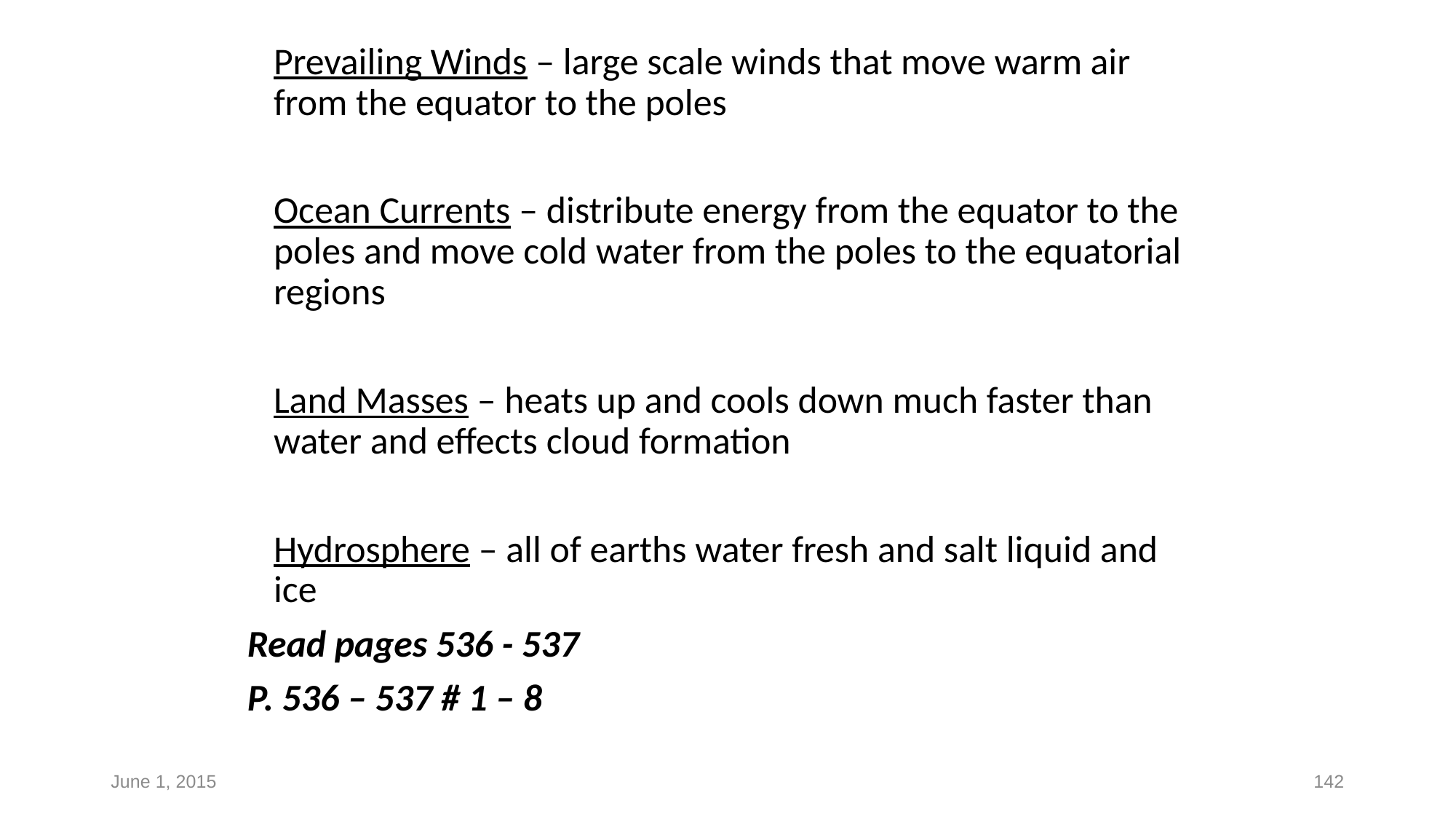

Prevailing Winds – large scale winds that move warm air from the equator to the poles

	Ocean Currents – distribute energy from the equator to the poles and move cold water from the poles to the equatorial regions

	Land Masses – heats up and cools down much faster than water and effects cloud formation

	Hydrosphere – all of earths water fresh and salt liquid and ice
Read pages 536 - 537
P. 536 – 537 # 1 – 8
June 1, 2015
142